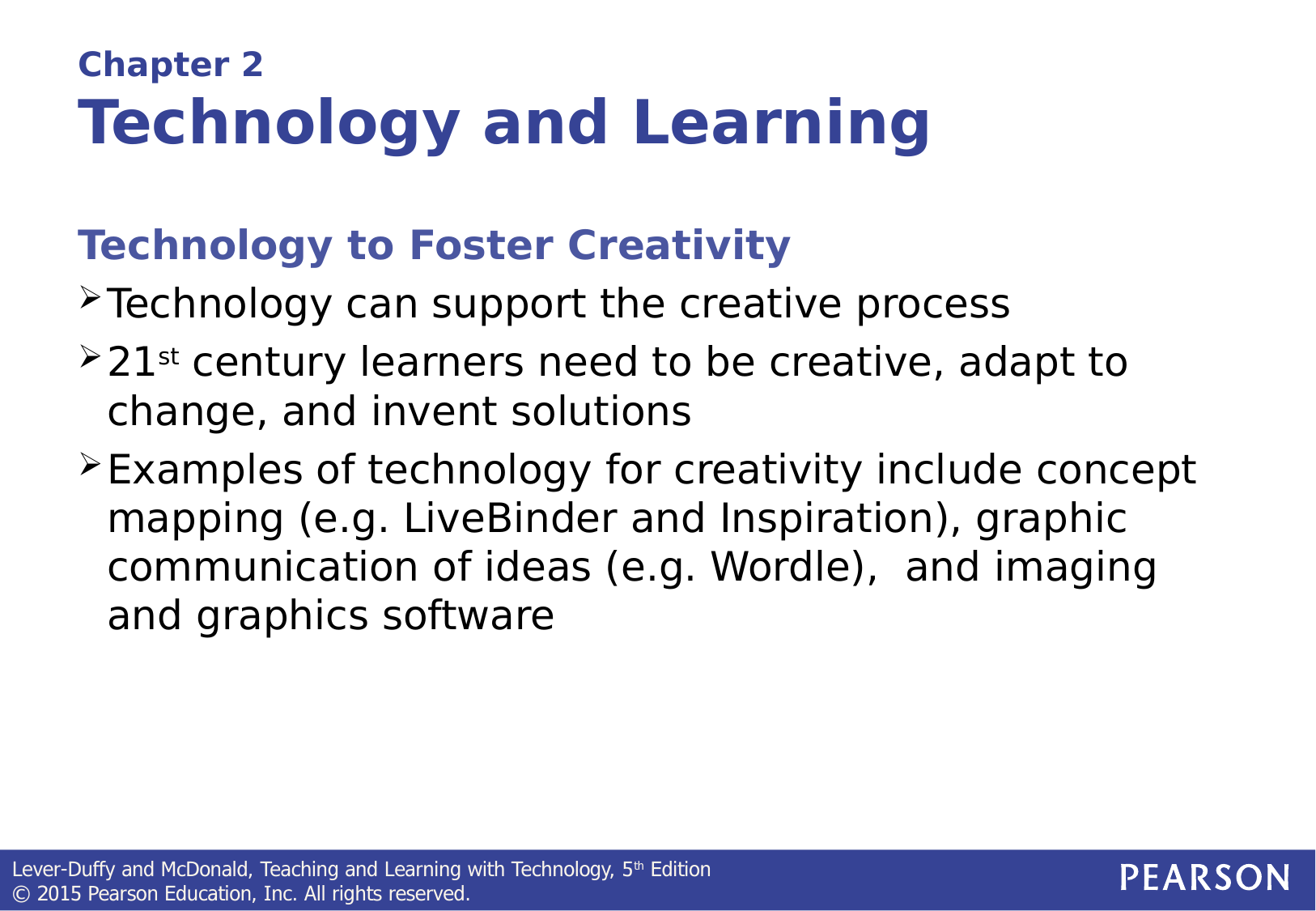

# Chapter 2 Technology and Learning
Technology to Foster Creativity
Technology can support the creative process
21st century learners need to be creative, adapt to change, and invent solutions
Examples of technology for creativity include concept mapping (e.g. LiveBinder and Inspiration), graphic communication of ideas (e.g. Wordle),  and imaging and graphics software